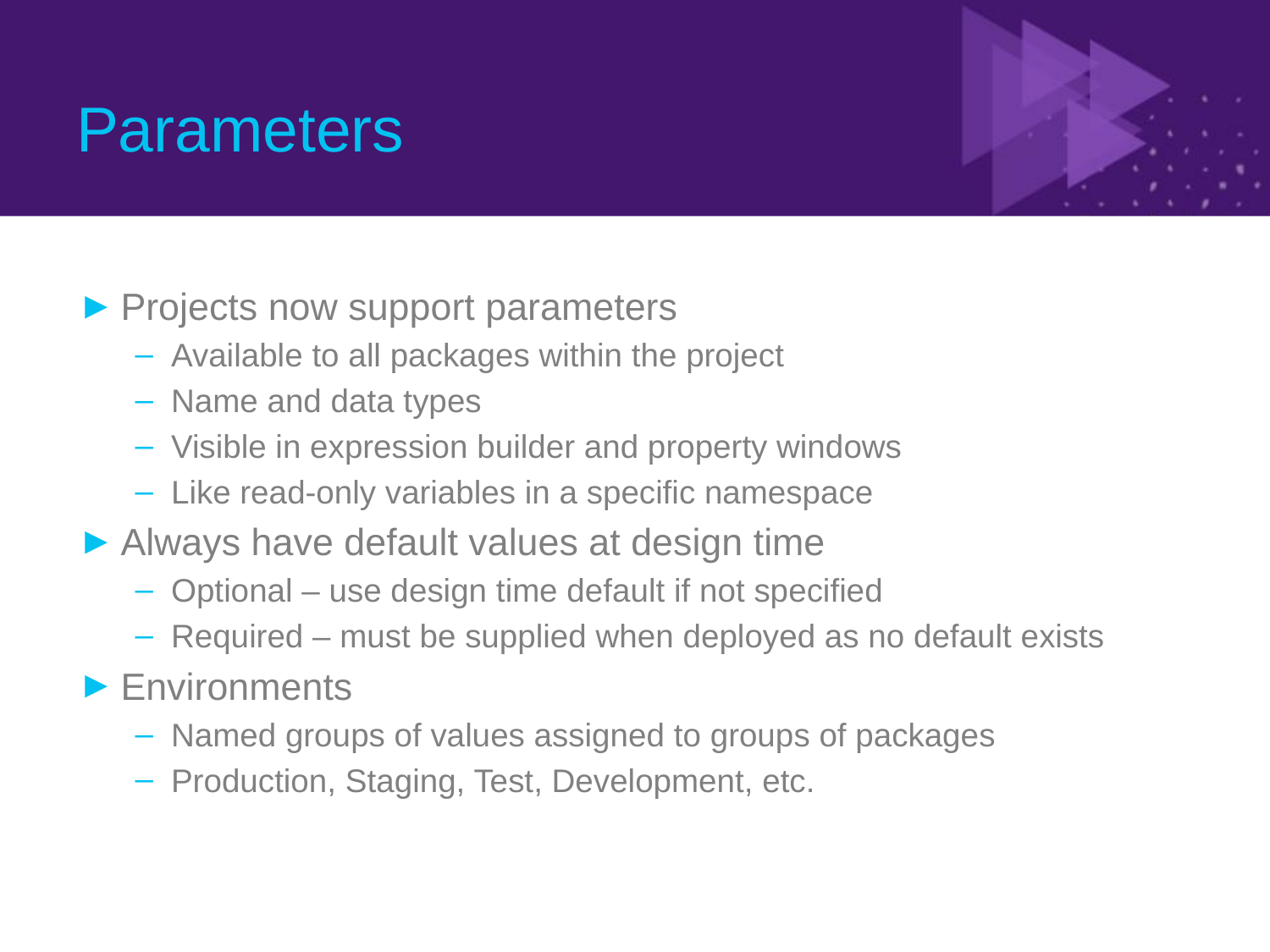

# Parameters
Projects now support parameters
Available to all packages within the project
Name and data types
Visible in expression builder and property windows
Like read-only variables in a specific namespace
Always have default values at design time
Optional – use design time default if not specified
Required – must be supplied when deployed as no default exists
Environments
Named groups of values assigned to groups of packages
Production, Staging, Test, Development, etc.